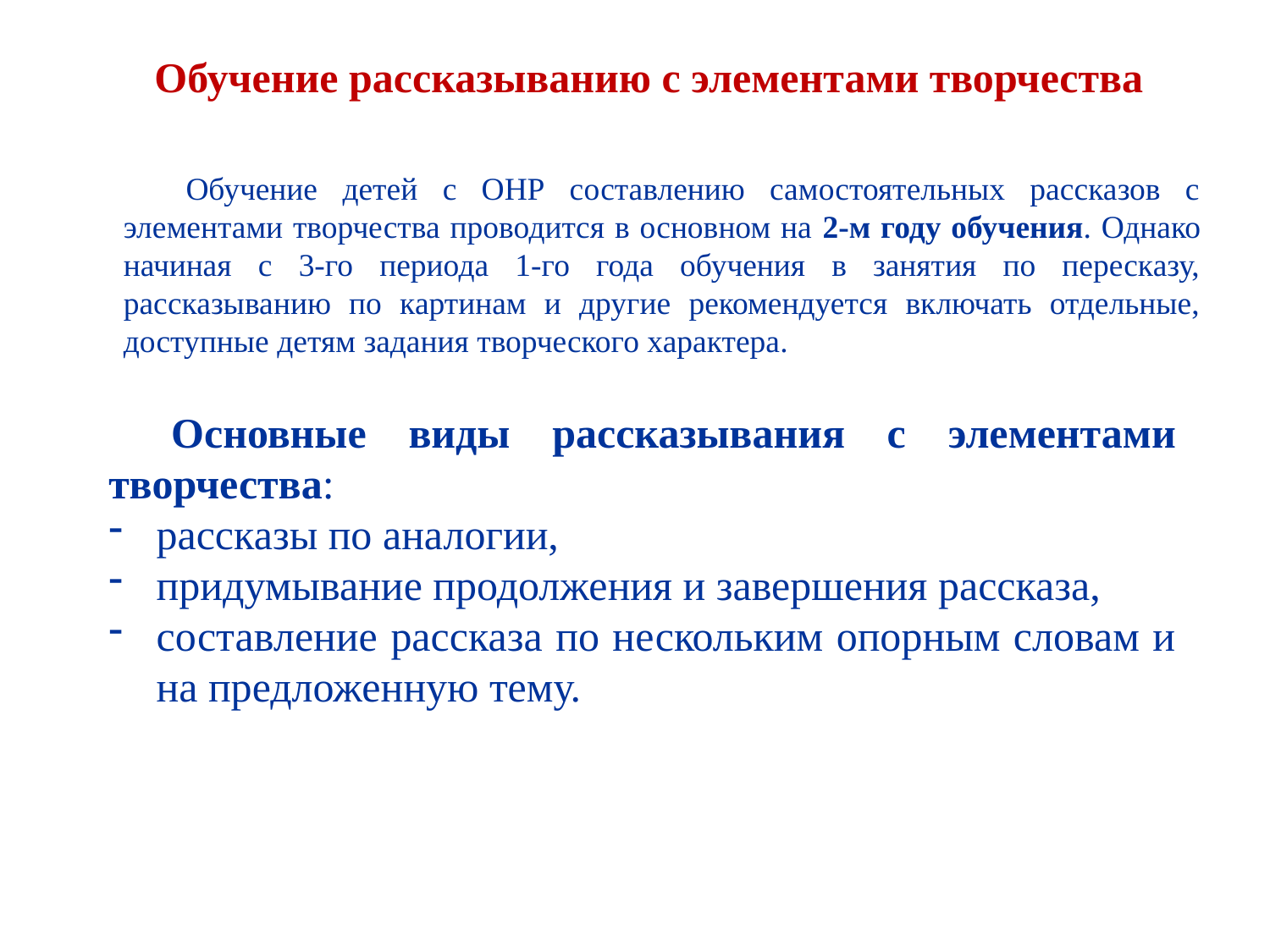

Обучение рассказыванию с элементами творчества
Обучение детей с ОНР составлению самостоятельных рассказов с элементами творчества проводится в основном на 2-м году обучения. Однако начиная с 3-го периода 1-го года обучения в занятия по пересказу, рассказыванию по картинам и другие рекомендуется включать отдельные, доступные детям задания творческого характера.
Основные виды рассказывания с элементами творчества:
рассказы по аналогии,
придумывание продолжения и завершения рассказа,
составление рассказа по нескольким опорным словам и на предложенную тему.